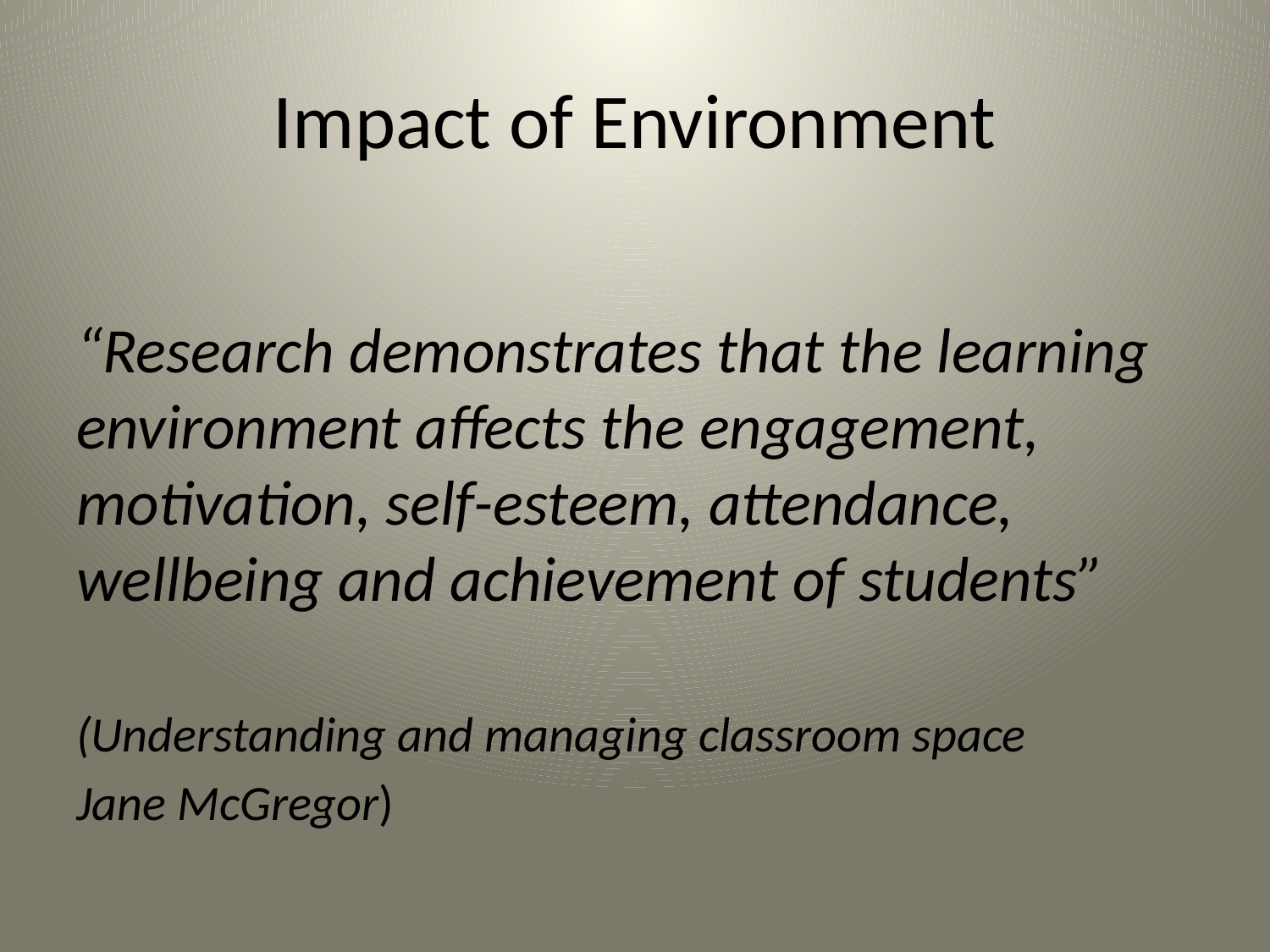

# Impact of Environment

“Research demonstrates that the learning environment affects the engagement, motivation, self-esteem, attendance, wellbeing and achievement of students”

(Understanding and managing classroom space
Jane McGregor)